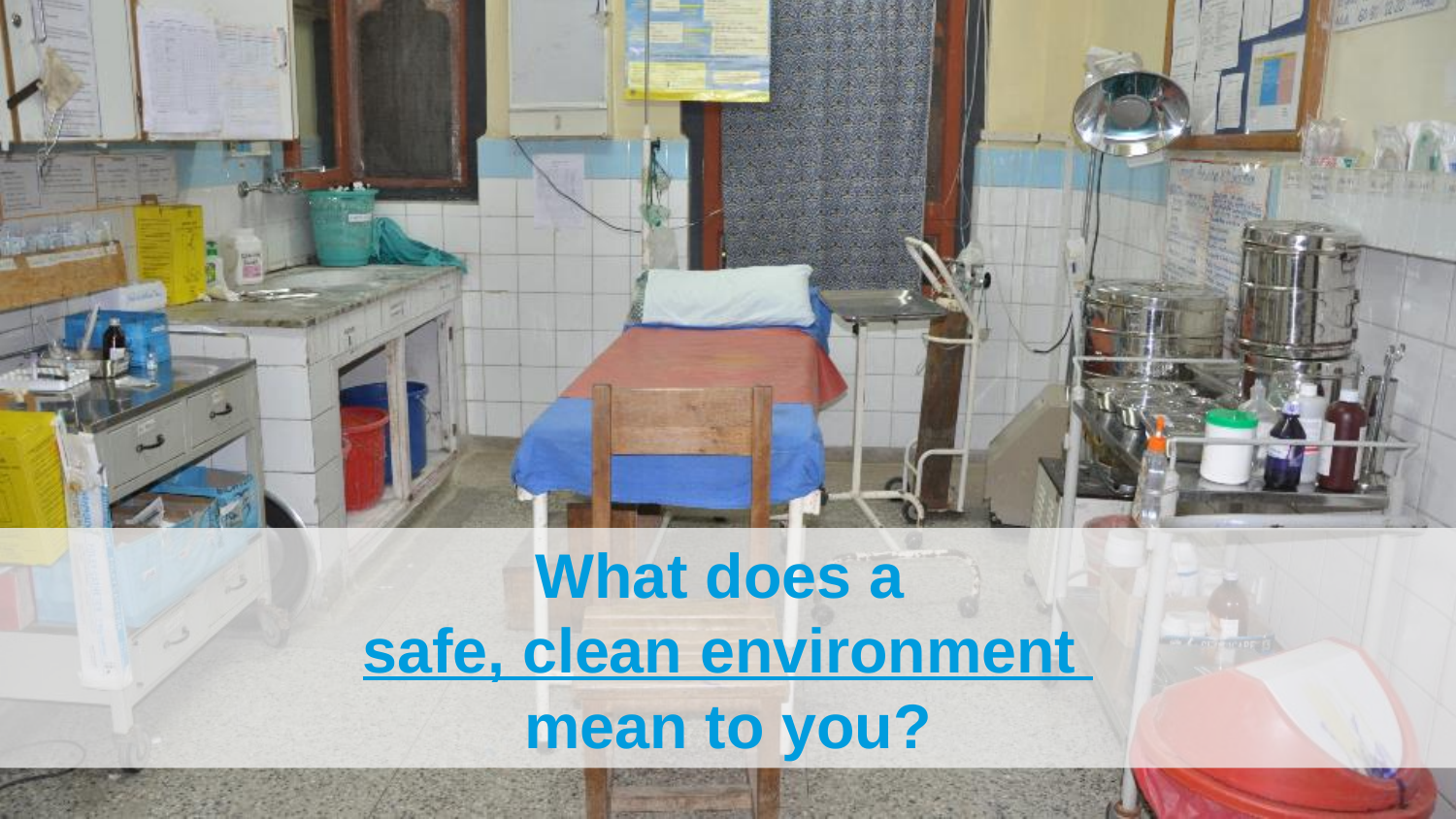

What does a
safe, clean environment
mean to you?